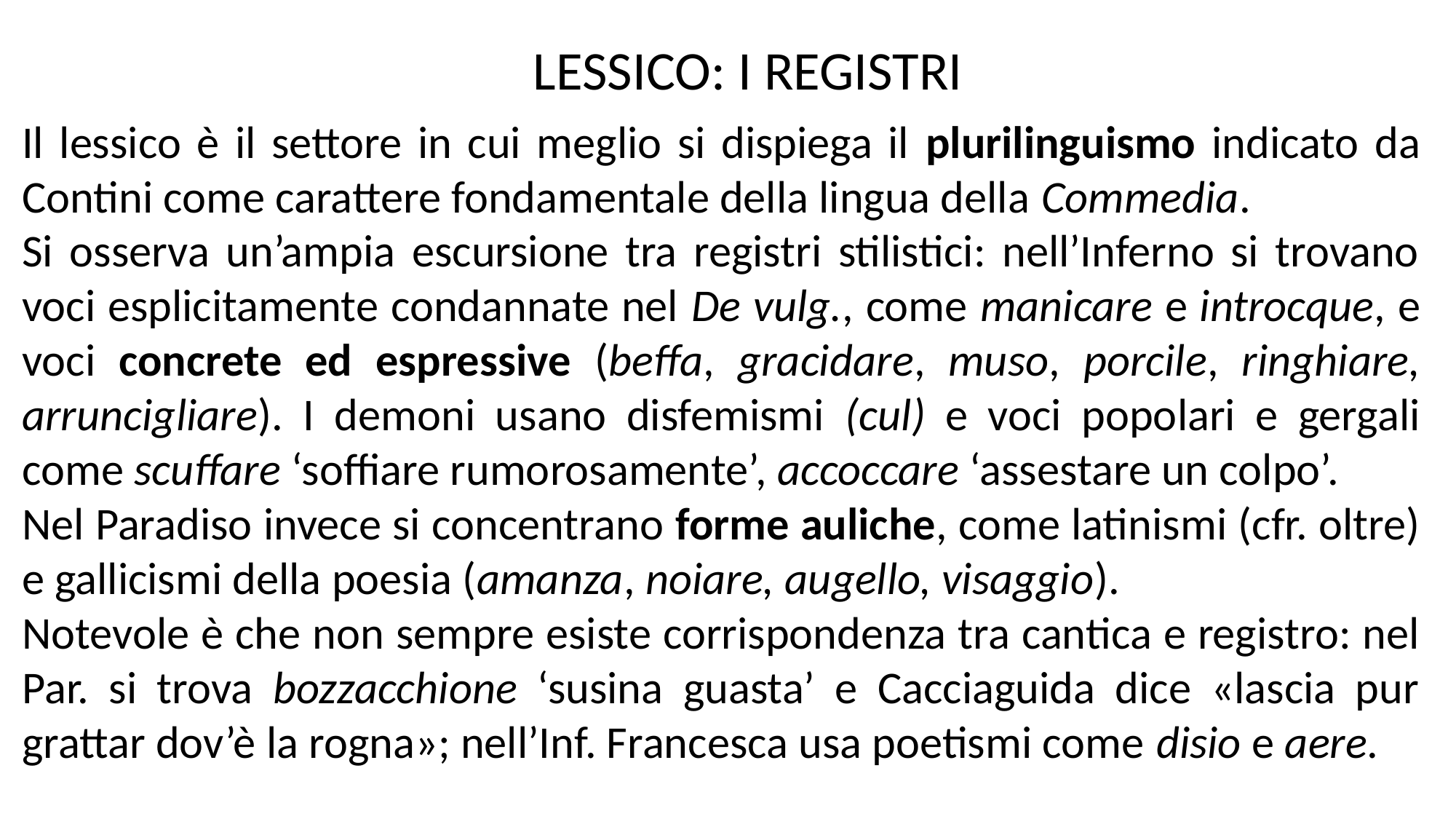

LESSICO: I REGISTRI
Il lessico è il settore in cui meglio si dispiega il plurilinguismo indicato da Contini come carattere fondamentale della lingua della Commedia.
Si osserva un’ampia escursione tra registri stilistici: nell’Inferno si trovano voci esplicitamente condannate nel De vulg., come manicare e introcque, e voci concrete ed espressive (beffa, gracidare, muso, porcile, ringhiare, arruncigliare). I demoni usano disfemismi (cul) e voci popolari e gergali come scuffare ‘soffiare rumorosamente’, accoccare ‘assestare un colpo’.
Nel Paradiso invece si concentrano forme auliche, come latinismi (cfr. oltre) e gallicismi della poesia (amanza, noiare, augello, visaggio).
Notevole è che non sempre esiste corrispondenza tra cantica e registro: nel Par. si trova bozzacchione ‘susina guasta’ e Cacciaguida dice «lascia pur grattar dov’è la rogna»; nell’Inf. Francesca usa poetismi come disio e aere.